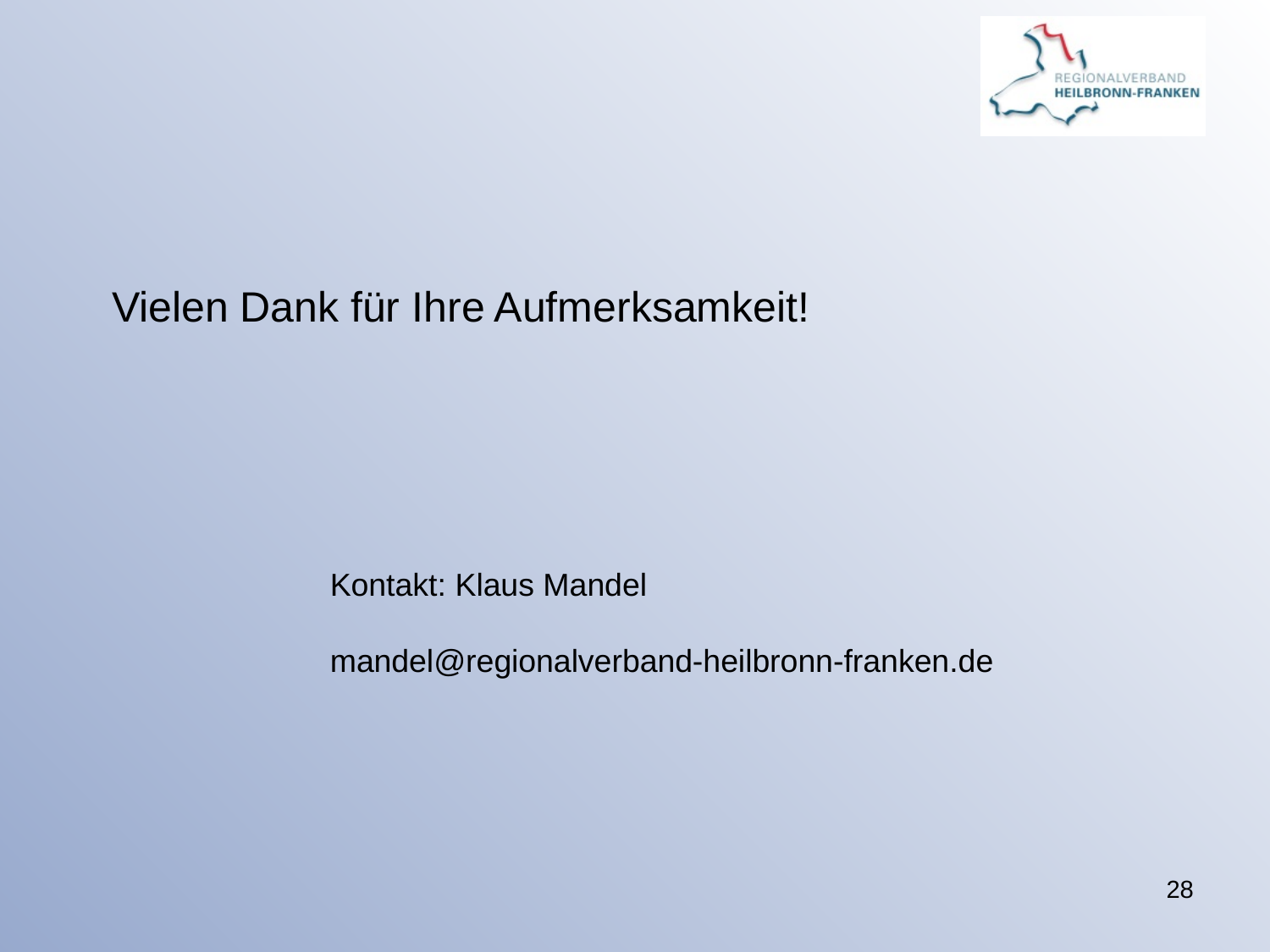

# Vielen Dank für Ihre Aufmerksamkeit!
Kontakt: Klaus Mandel

mandel@regionalverband-heilbronn-franken.de
28